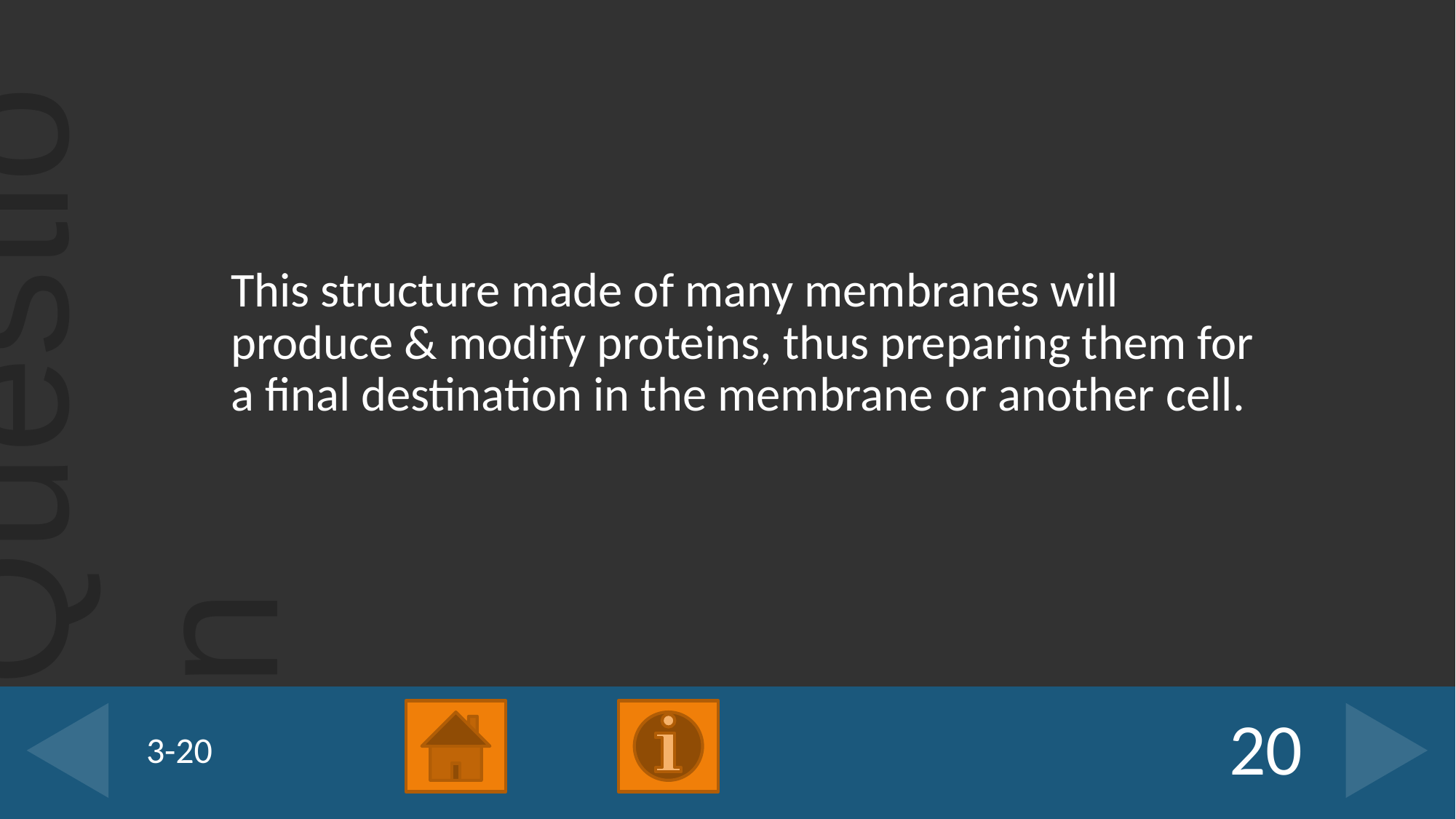

This structure made of many membranes will produce & modify proteins, thus preparing them for a final destination in the membrane or another cell.

# 3-20
20